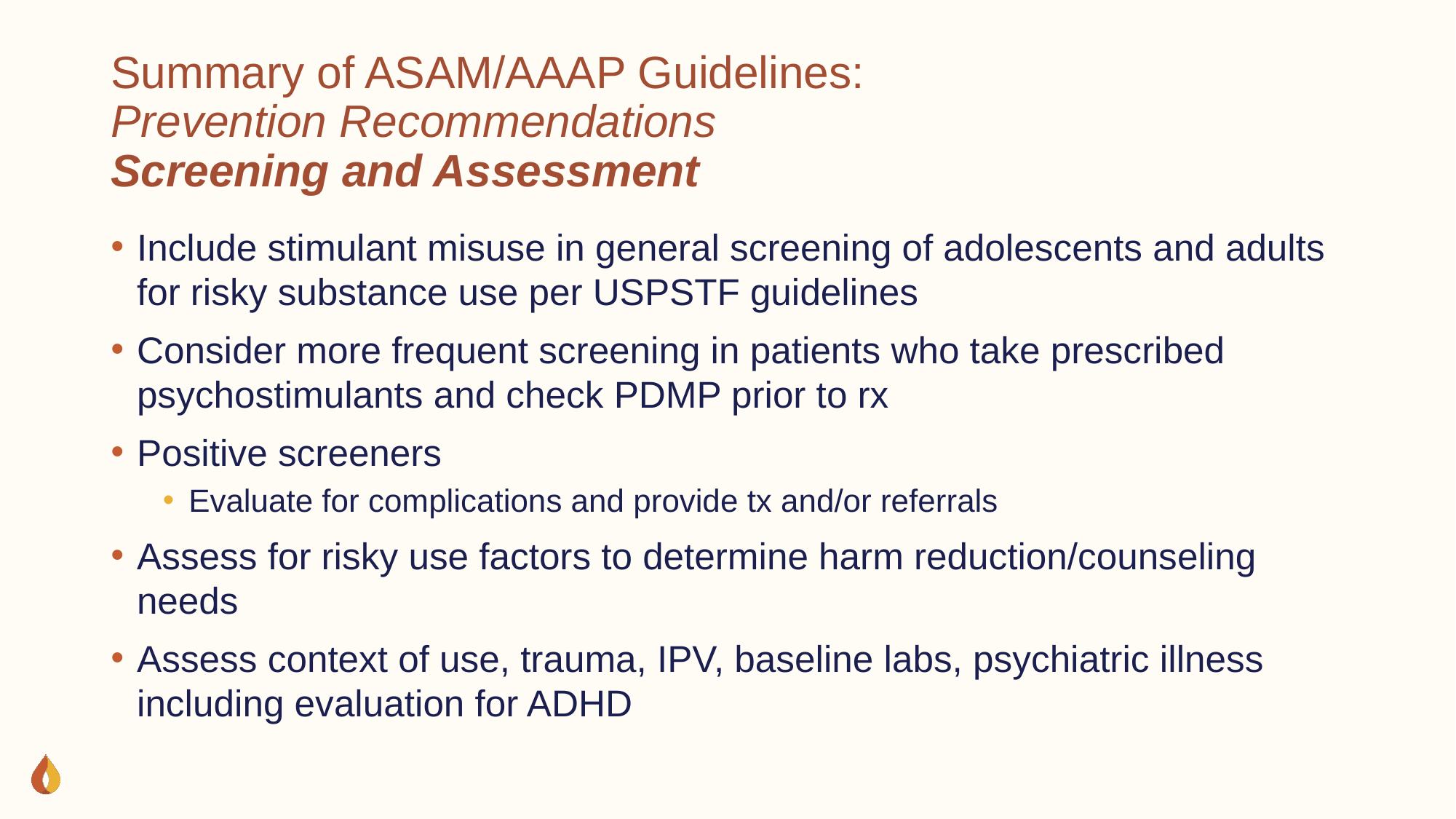

# Summary of ASAM/AAAP Guidelines: Prevention Recommendations Screening and Assessment
Include stimulant misuse in general screening of adolescents and adults for risky substance use per USPSTF guidelines
Consider more frequent screening in patients who take prescribed psychostimulants and check PDMP prior to rx
Positive screeners
Evaluate for complications and provide tx and/or referrals
Assess for risky use factors to determine harm reduction/counseling needs
Assess context of use, trauma, IPV, baseline labs, psychiatric illness including evaluation for ADHD